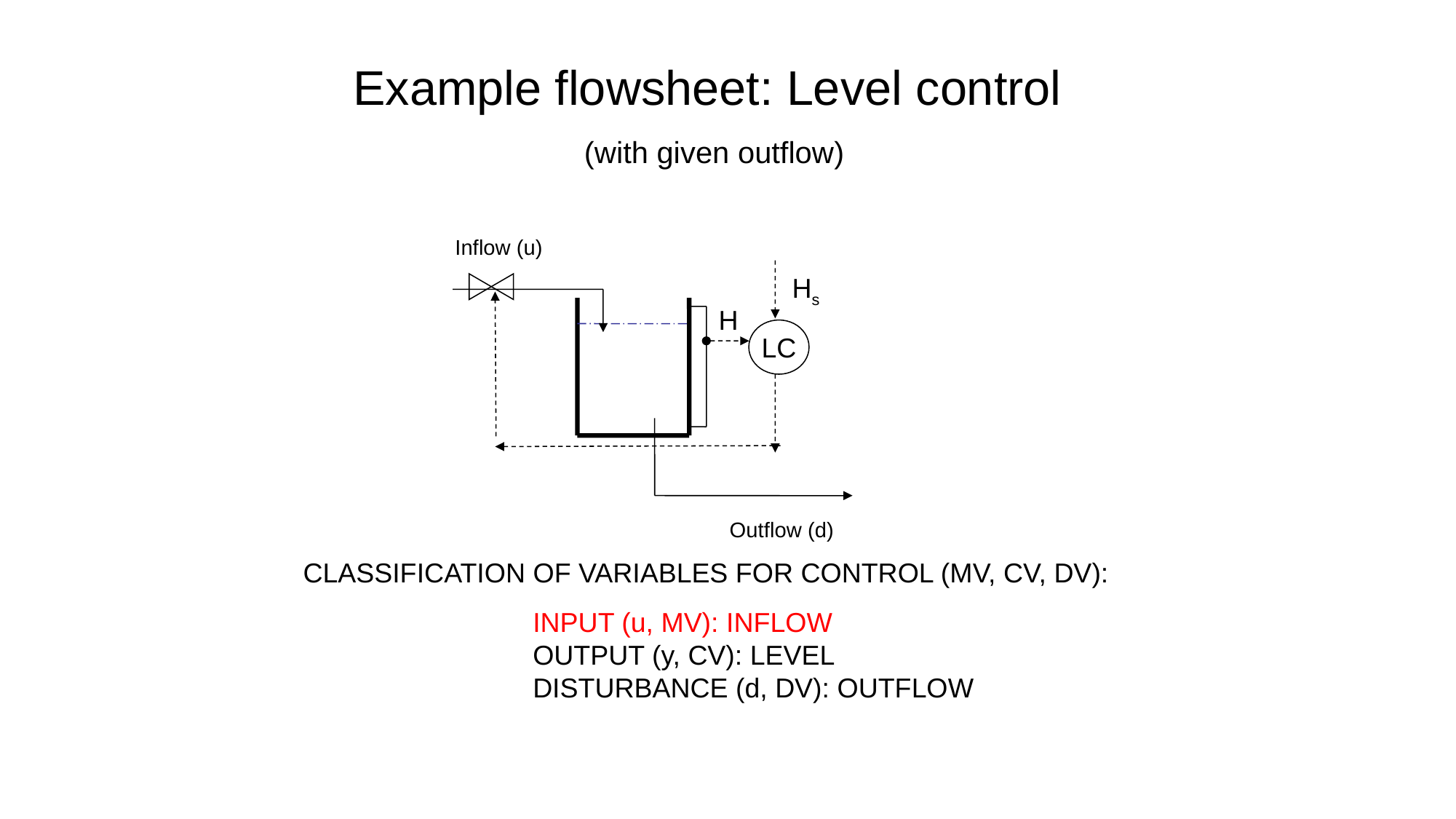

Example flowsheet: Level control
 (with given outflow)
Inflow (u)

Hs

LC

H

Outflow (d)
CLASSIFICATION OF VARIABLES FOR CONTROL (MV, CV, DV):

INPUT (u, MV): INFLOW
OUTPUT (y, CV): LEVEL
DISTURBANCE (d, DV): OUTFLOW